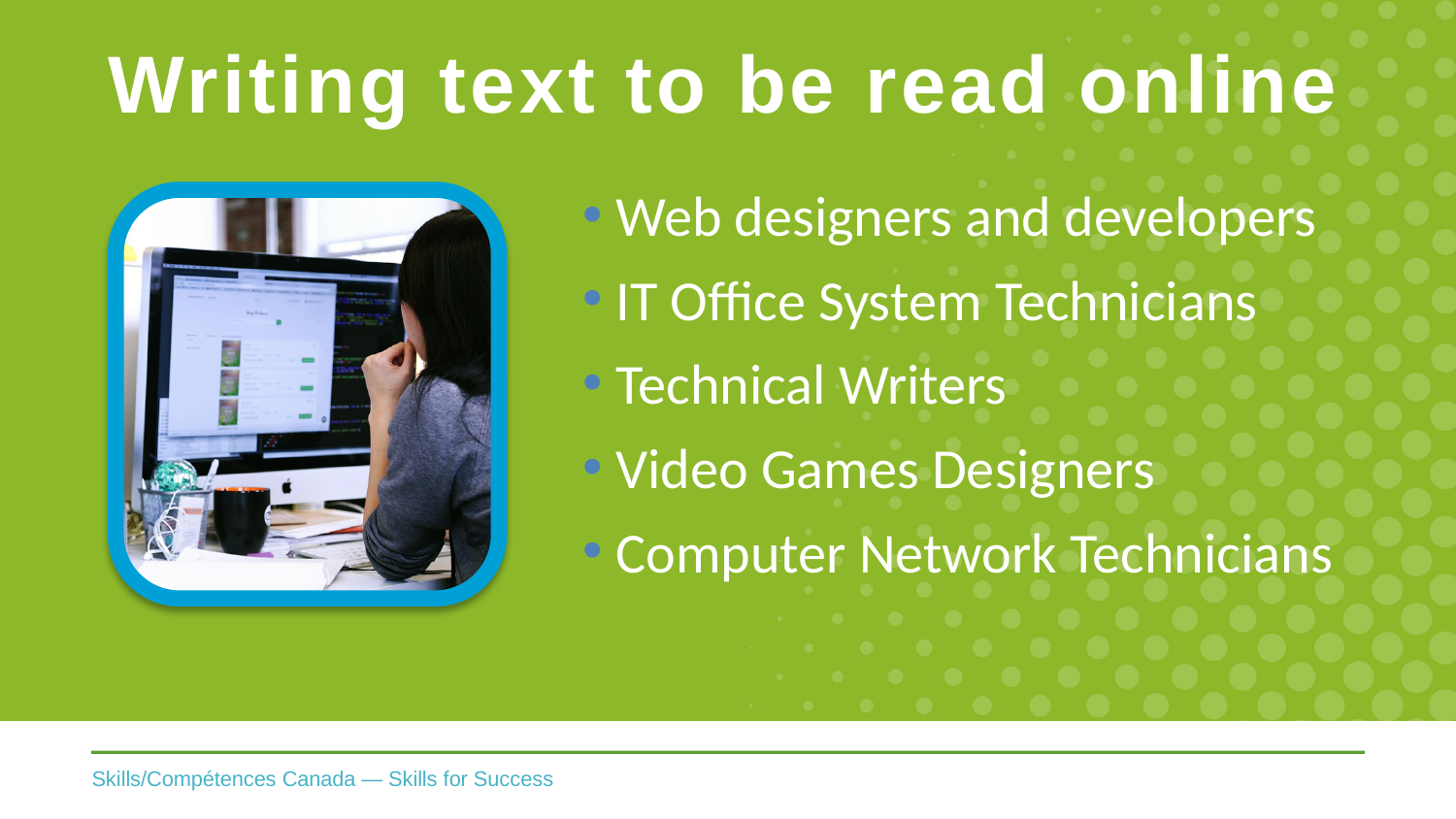

# Writing text to be read online
Web designers and developers
IT Office System Technicians
Technical Writers
Video Games Designers
Computer Network Technicians